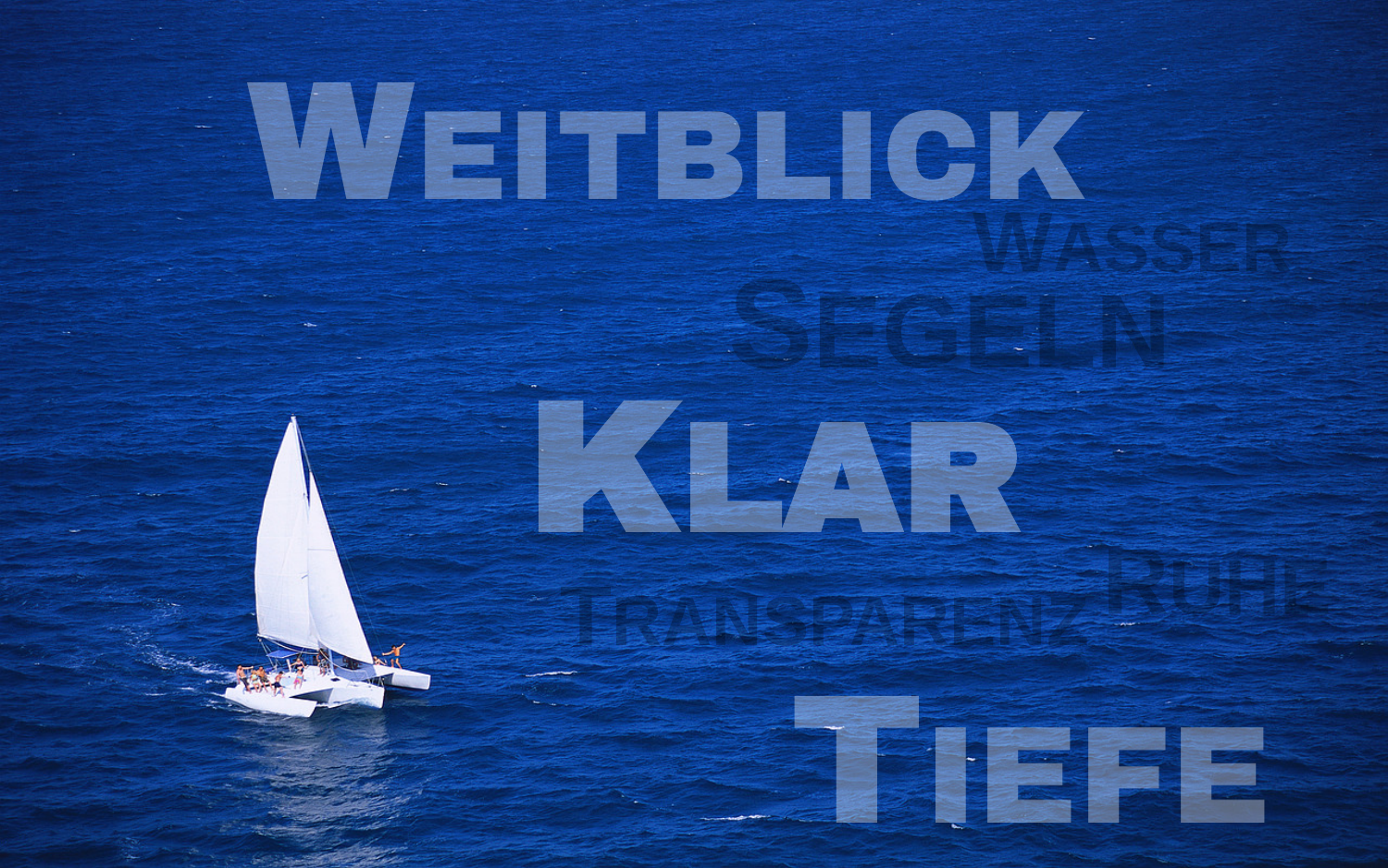

WEITBLICK
WASSER
SEGELN
KLAR
RUHE
TRANSPARENZ
TIEFE